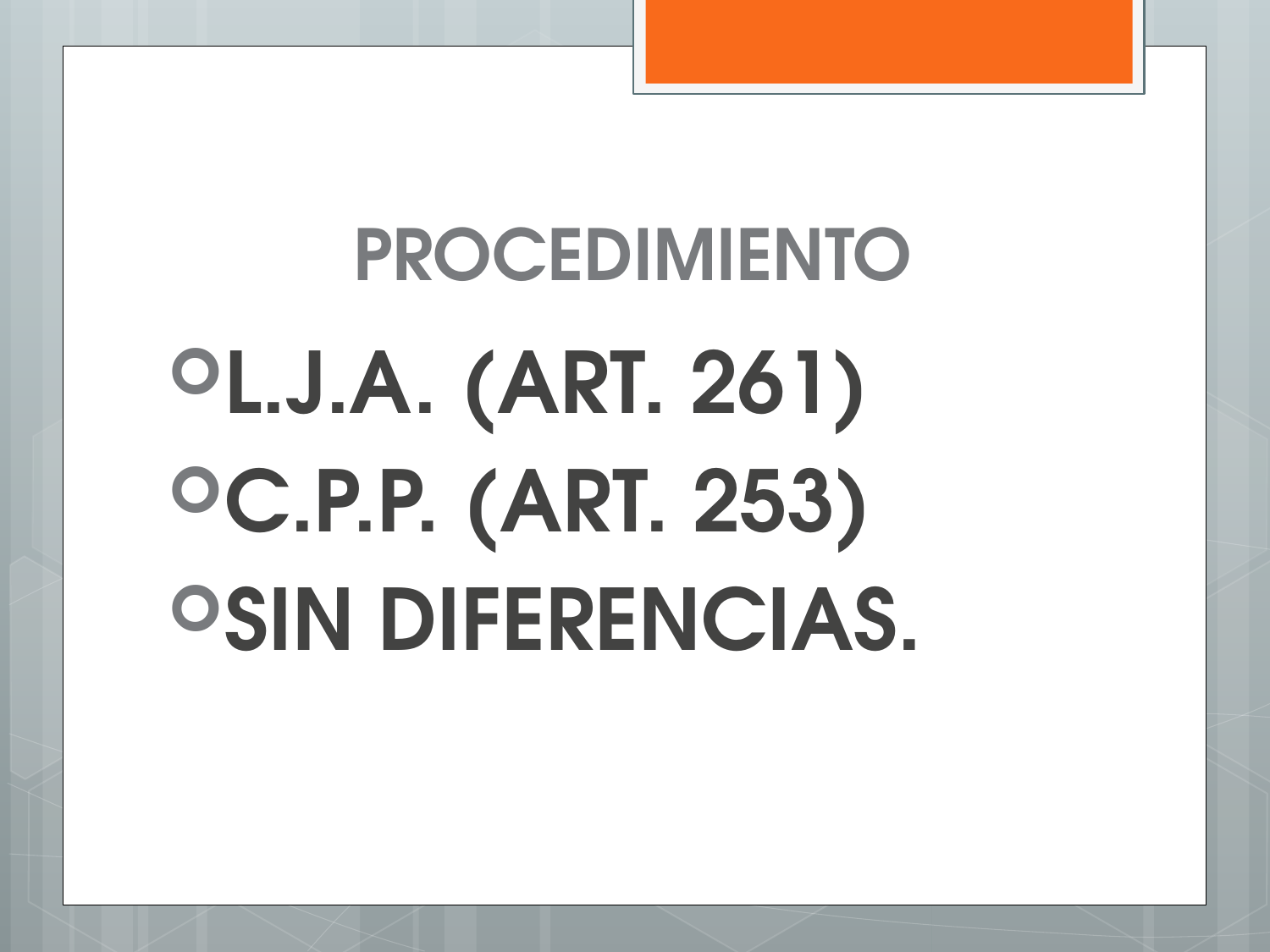

# PROCEDIMIENTO
L.J.A. (ART. 261)
C.P.P. (ART. 253)
SIN DIFERENCIAS.